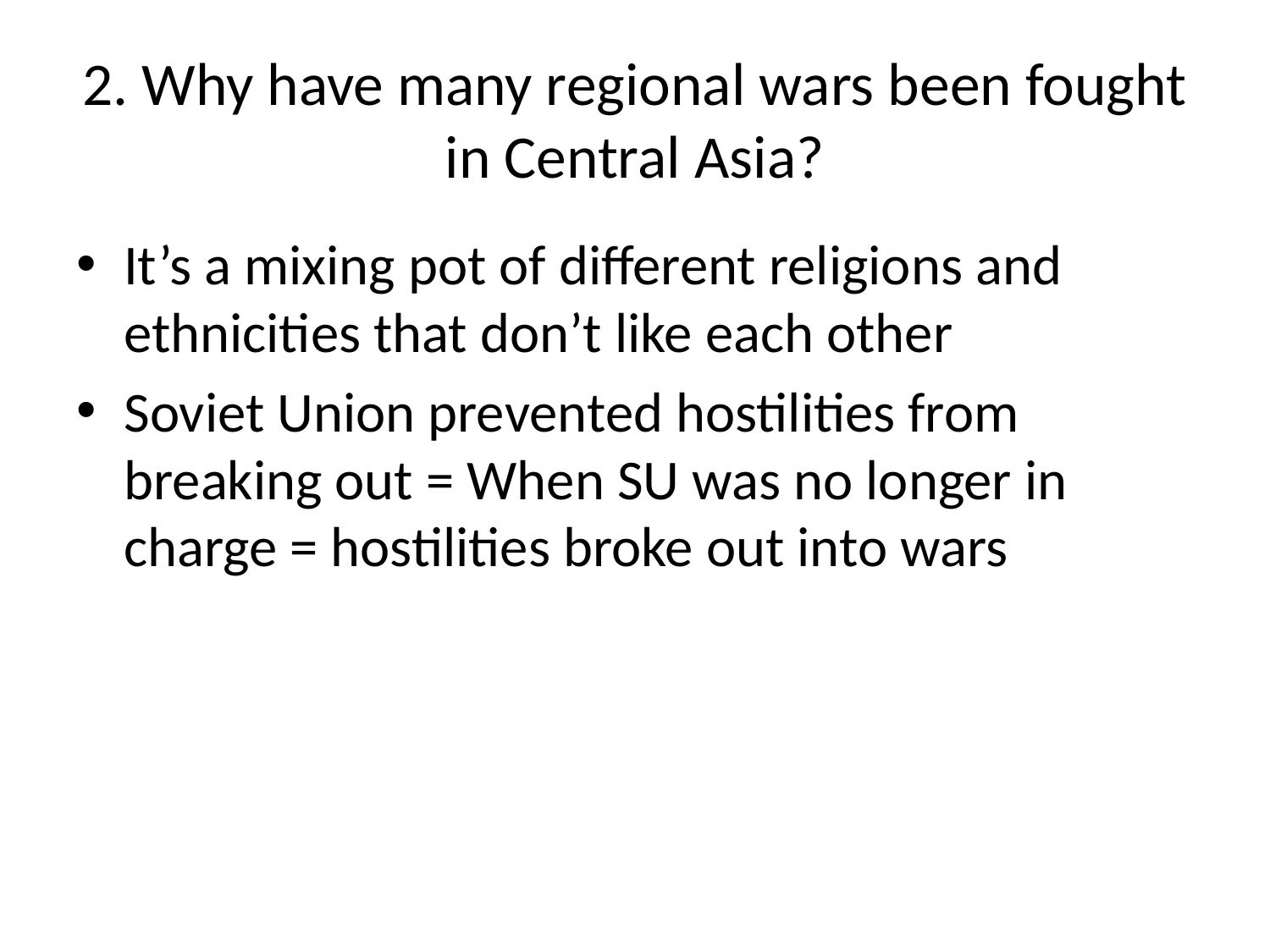

# 2. Why have many regional wars been fought in Central Asia?
It’s a mixing pot of different religions and ethnicities that don’t like each other
Soviet Union prevented hostilities from breaking out = When SU was no longer in charge = hostilities broke out into wars